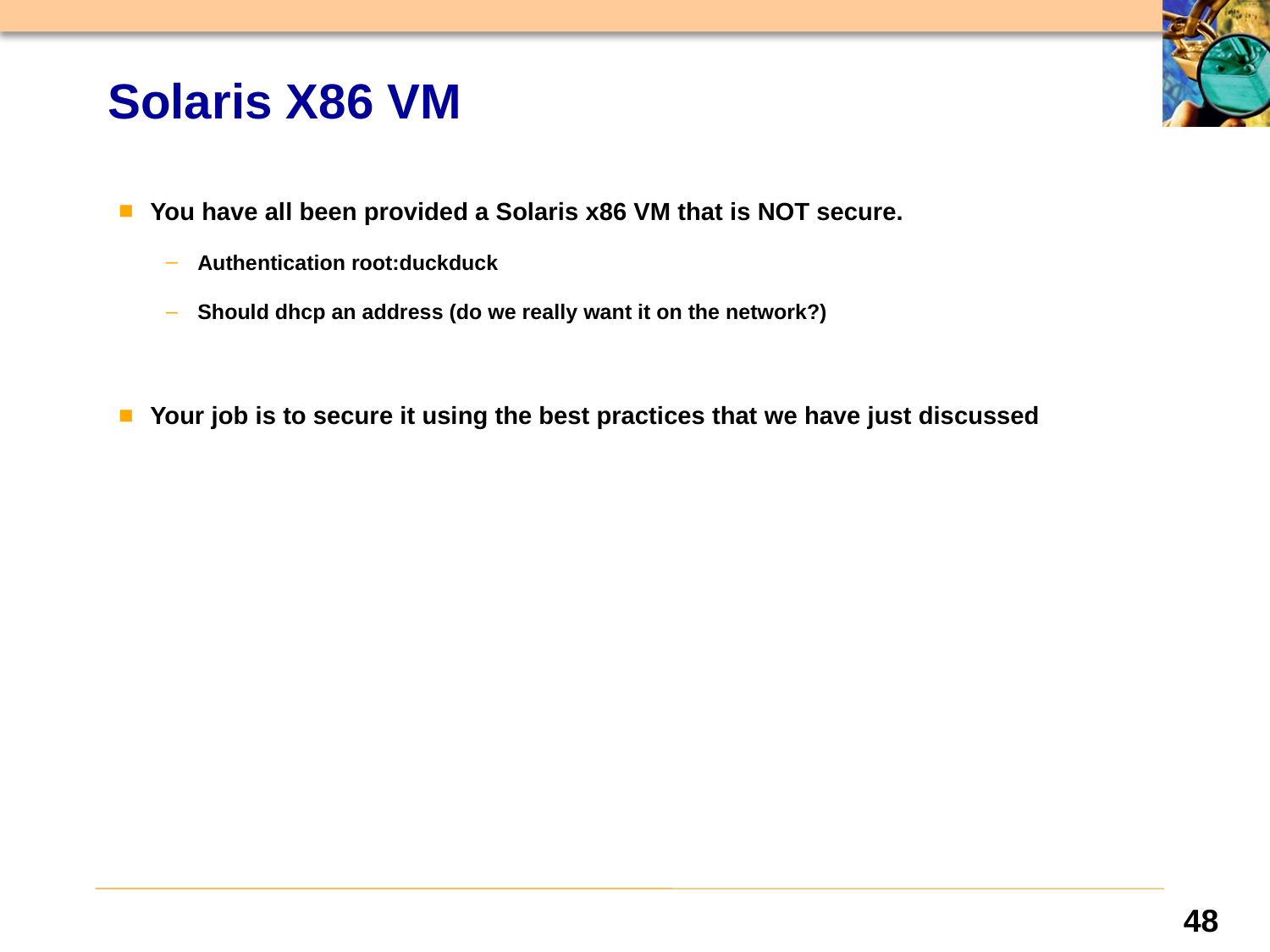

# Solaris X86 VM
You have all been provided a Solaris x86 VM that is NOT secure.
Authentication root:duckduck
Should dhcp an address (do we really want it on the network?)

Your job is to secure it using the best practices that we have just discussed